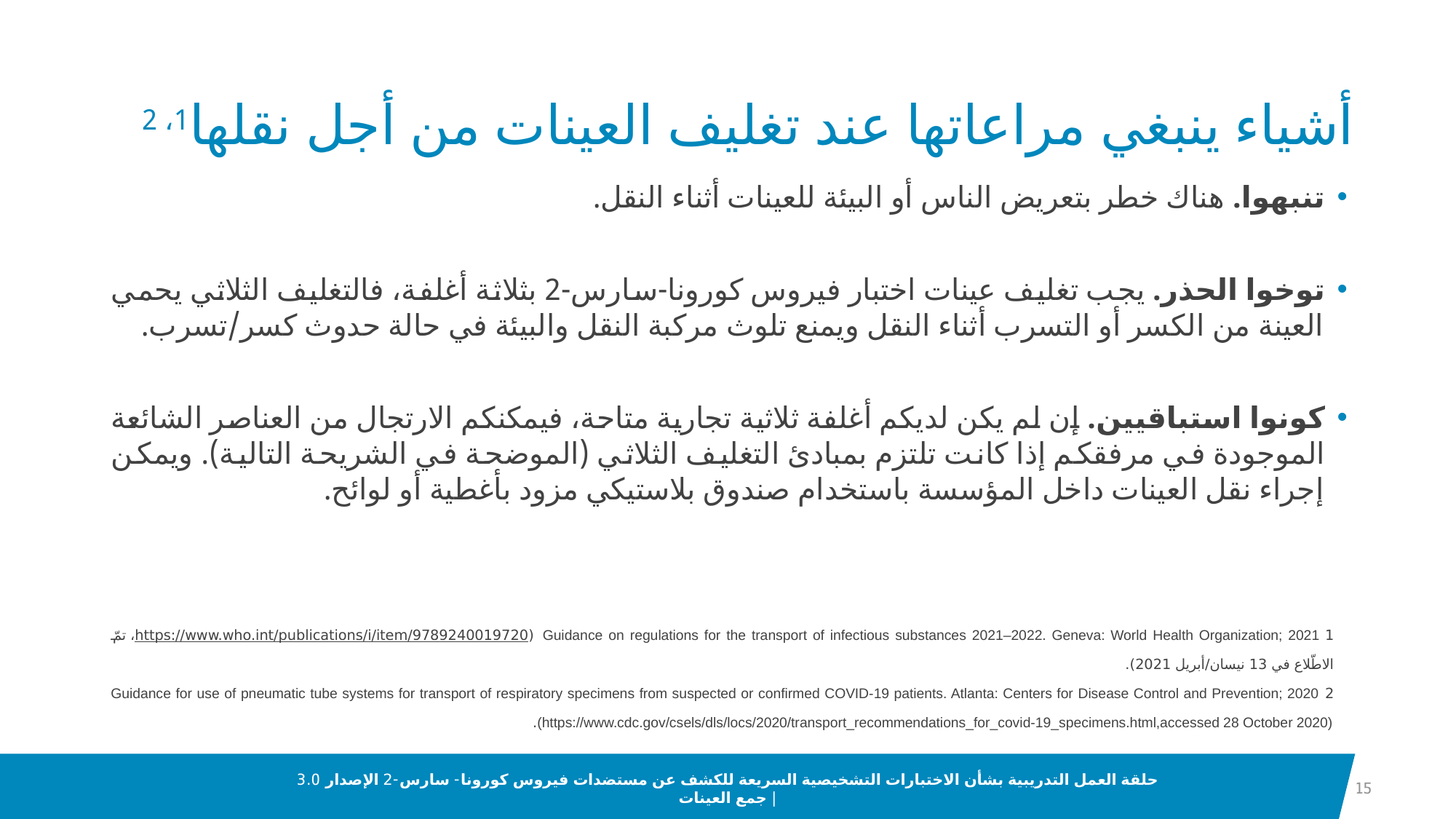

# أشياء ينبغي مراعاتها عند تغليف العينات من أجل نقلها1، 2
تنبهوا. هناك خطر بتعريض الناس أو البيئة للعينات أثناء النقل.

توخوا الحذر. يجب تغليف عينات اختبار فيروس كورونا-سارس-2 بثلاثة أغلفة، فالتغليف الثلاثي يحمي العينة من الكسر أو التسرب أثناء النقل ويمنع تلوث مركبة النقل والبيئة في حالة حدوث كسر/تسرب.

كونوا استباقيين. إن لم يكن لديكم أغلفة ثلاثية تجارية متاحة، فيمكنكم الارتجال من العناصر الشائعة الموجودة في مرفقكم إذا كانت تلتزم بمبادئ التغليف الثلاثي (الموضحة في الشريحة التالية). ويمكن إجراء نقل العينات داخل المؤسسة باستخدام صندوق بلاستيكي مزود بأغطية أو لوائح.
1 Guidance on regulations for the transport of infectious substances 2021–2022. Geneva: World Health Organization; 2021  (https://www.who.int/publications/i/item/9789240019720، تمّ الاطّلاع في 13 نيسان/أبريل 2021).
2 Guidance for use of pneumatic tube systems for transport of respiratory specimens from suspected or confirmed COVID-19 patients. Atlanta: Centers for Disease Control and Prevention; 2020 (https://www.cdc.gov/csels/dls/locs/2020/transport_recommendations_for_covid-19_specimens.html,accessed 28 October 2020).
15
حلقة العمل التدريبية بشأن الاختبارات التشخيصية السريعة للكشف عن مستضدات فيروس كورونا- سارس-2 الإصدار 3.0 | جمع العينات